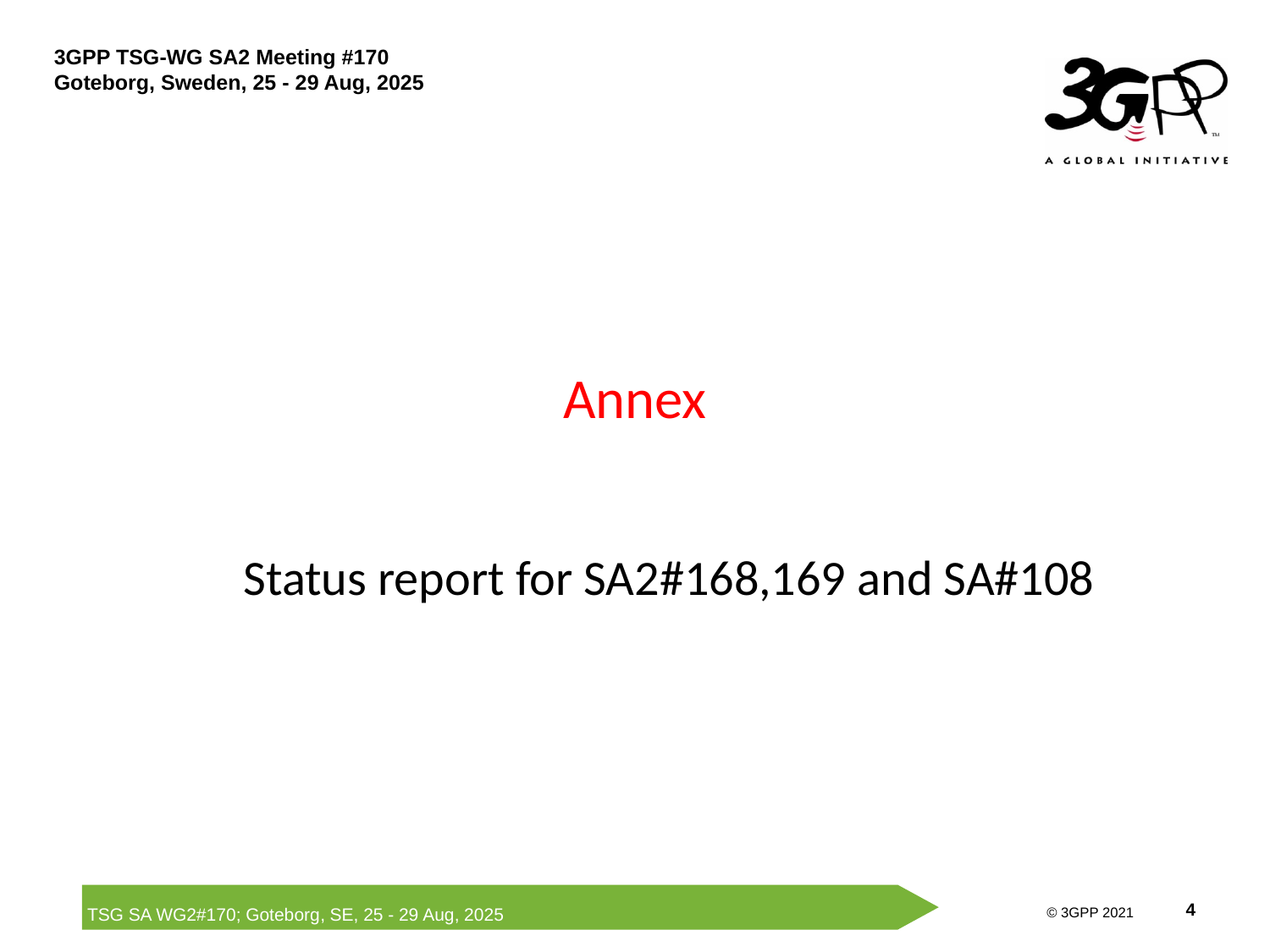

# Annex
Status report for SA2#168,169 and SA#108